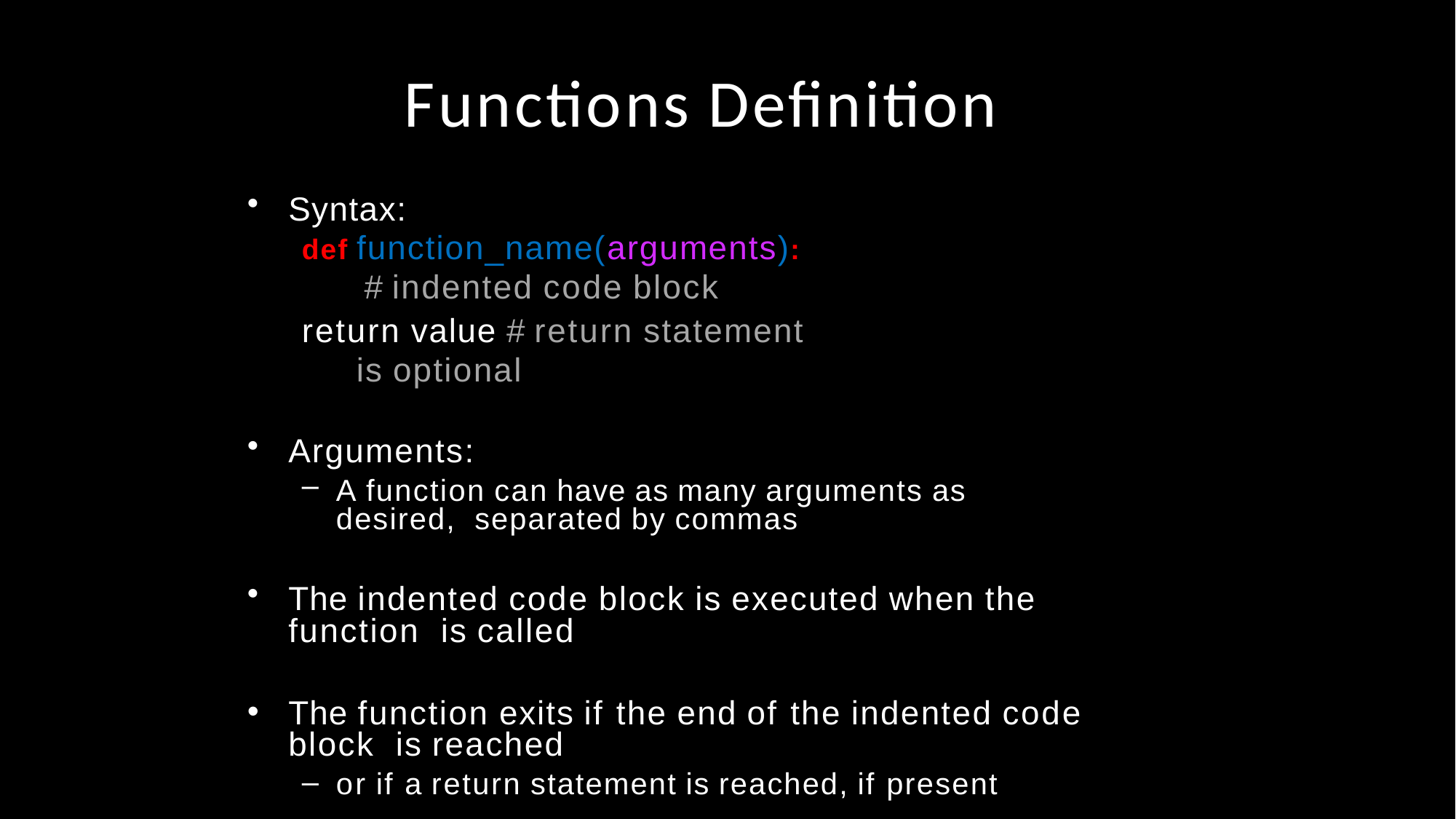

# Functions Definition
Syntax:
def function_name(arguments):  # indented code block
return value # return statement is optional

Arguments:
A function can have as many arguments as desired,  separated by commas

The indented code block is executed when the function  is called

The function exits if the end of the indented code block  is reached
or if a return statement is reached, if present